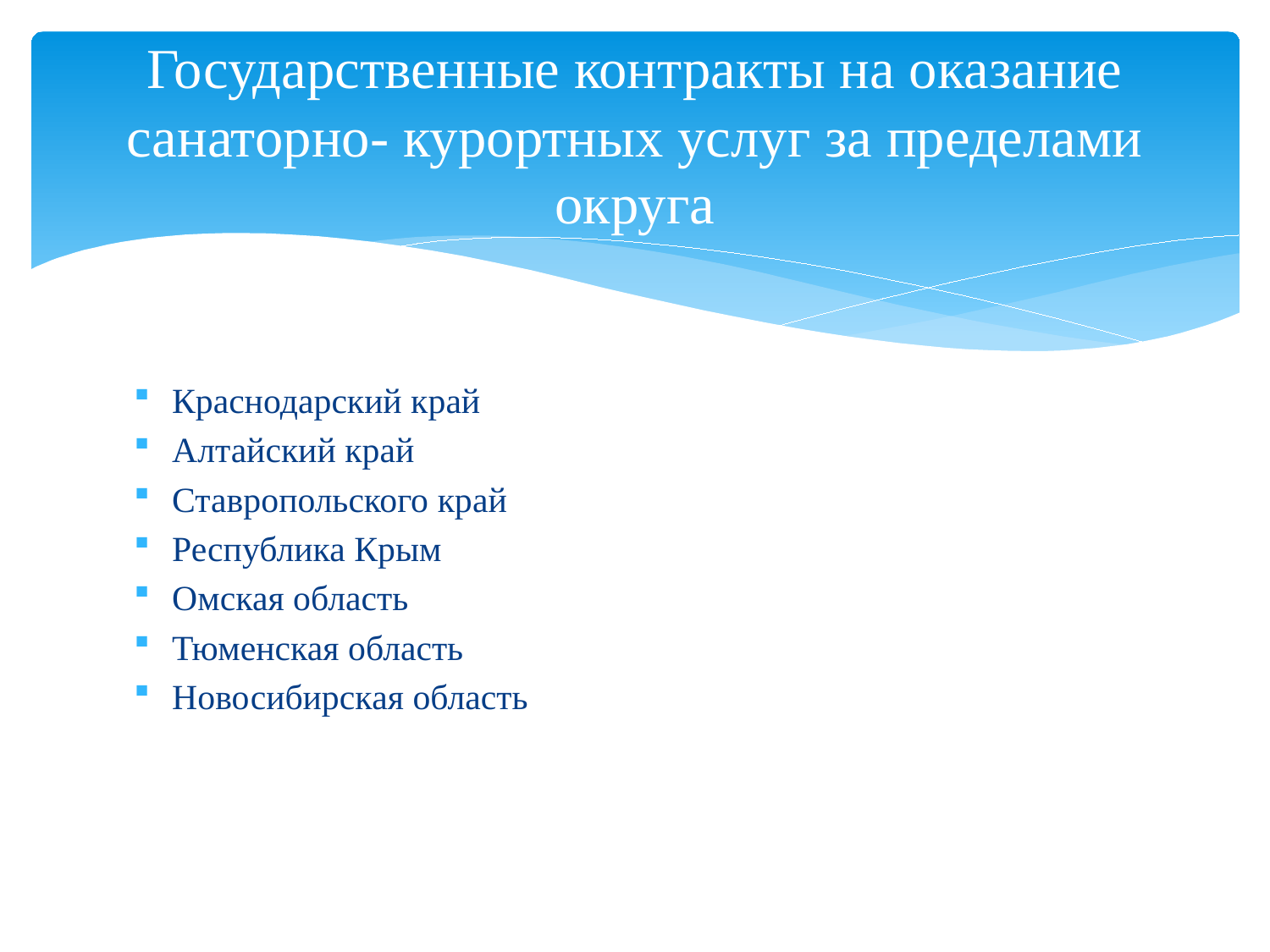

# Государственные контракты на оказание санаторно- курортных услуг за пределами округа
Краснодарский край
Алтайский край
Ставропольского край
Республика Крым
Омская область
Тюменская область
Новосибирская область